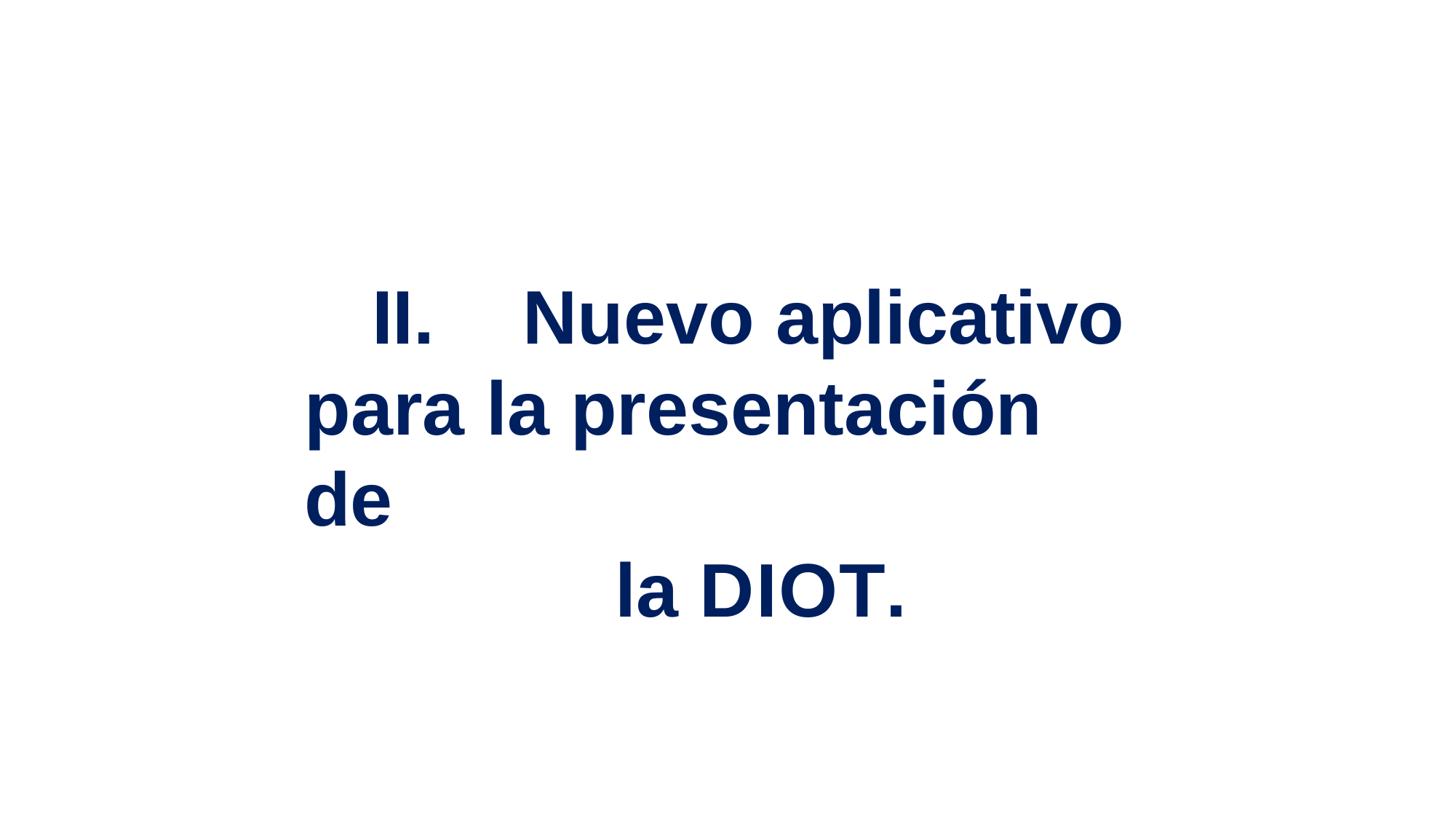

# II.	Nuevo aplicativo para la presentación de
la DIOT.